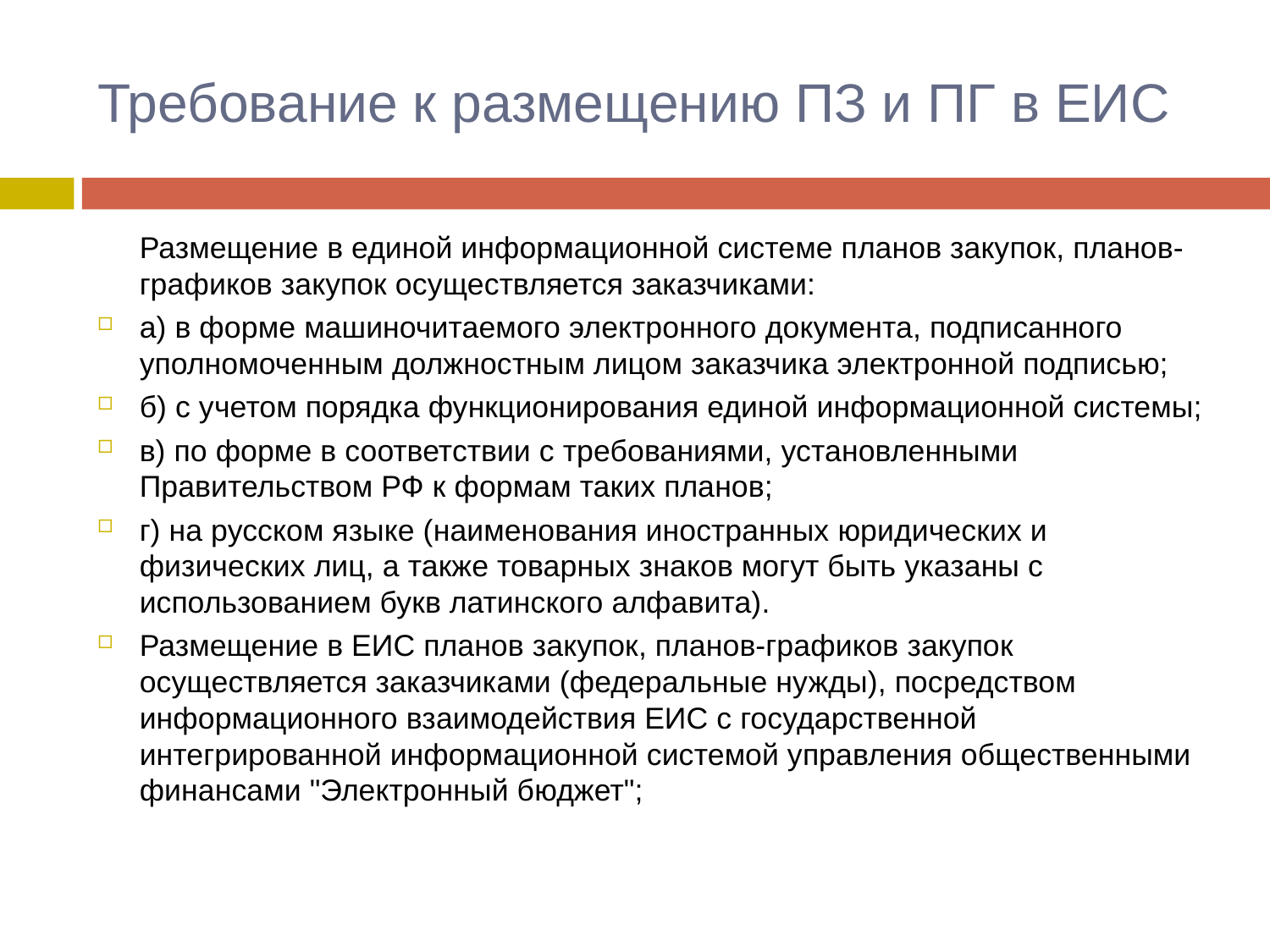

# Требование к размещению ПЗ и ПГ в ЕИС
	Размещение в единой информационной системе планов закупок, планов-графиков закупок осуществляется заказчиками:
а) в форме машиночитаемого электронного документа, подписанного уполномоченным должностным лицом заказчика электронной подписью;
б) с учетом порядка функционирования единой информационной системы;
в) по форме в соответствии с требованиями, установленными Правительством РФ к формам таких планов;
г) на русском языке (наименования иностранных юридических и физических лиц, а также товарных знаков могут быть указаны с использованием букв латинского алфавита).
Размещение в ЕИС планов закупок, планов-графиков закупок осуществляется заказчиками (федеральные нужды), посредством информационного взаимодействия ЕИС с государственной интегрированной информационной системой управления общественными финансами "Электронный бюджет";